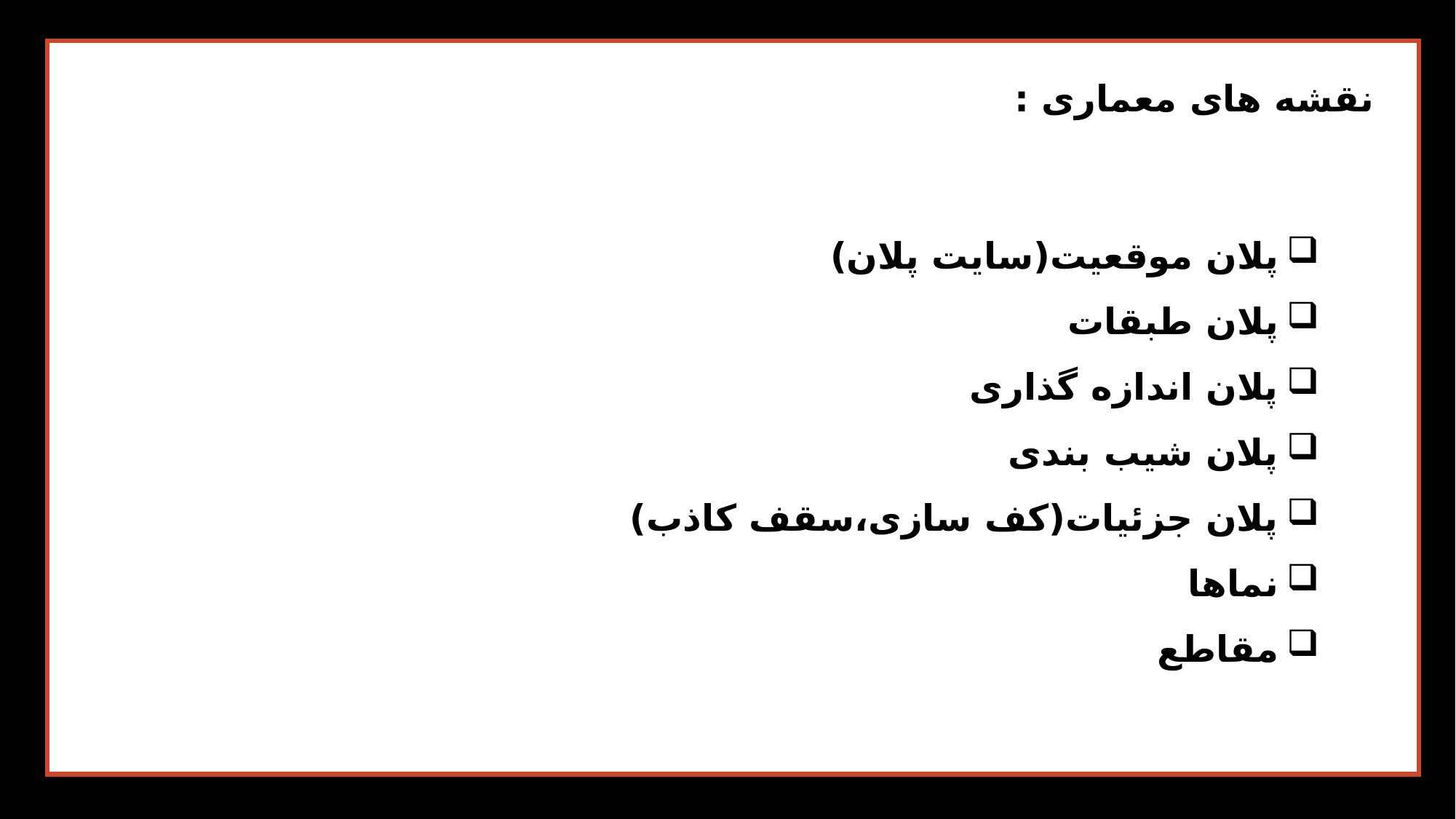

نقشه های معماری :

پلان موقعیت(سایت پلان)
پلان طبقات
پلان اندازه گذاری
پلان شیب بندی
پلان جزئیات(کف سازی،سقف کاذب)
نماها
مقاطع